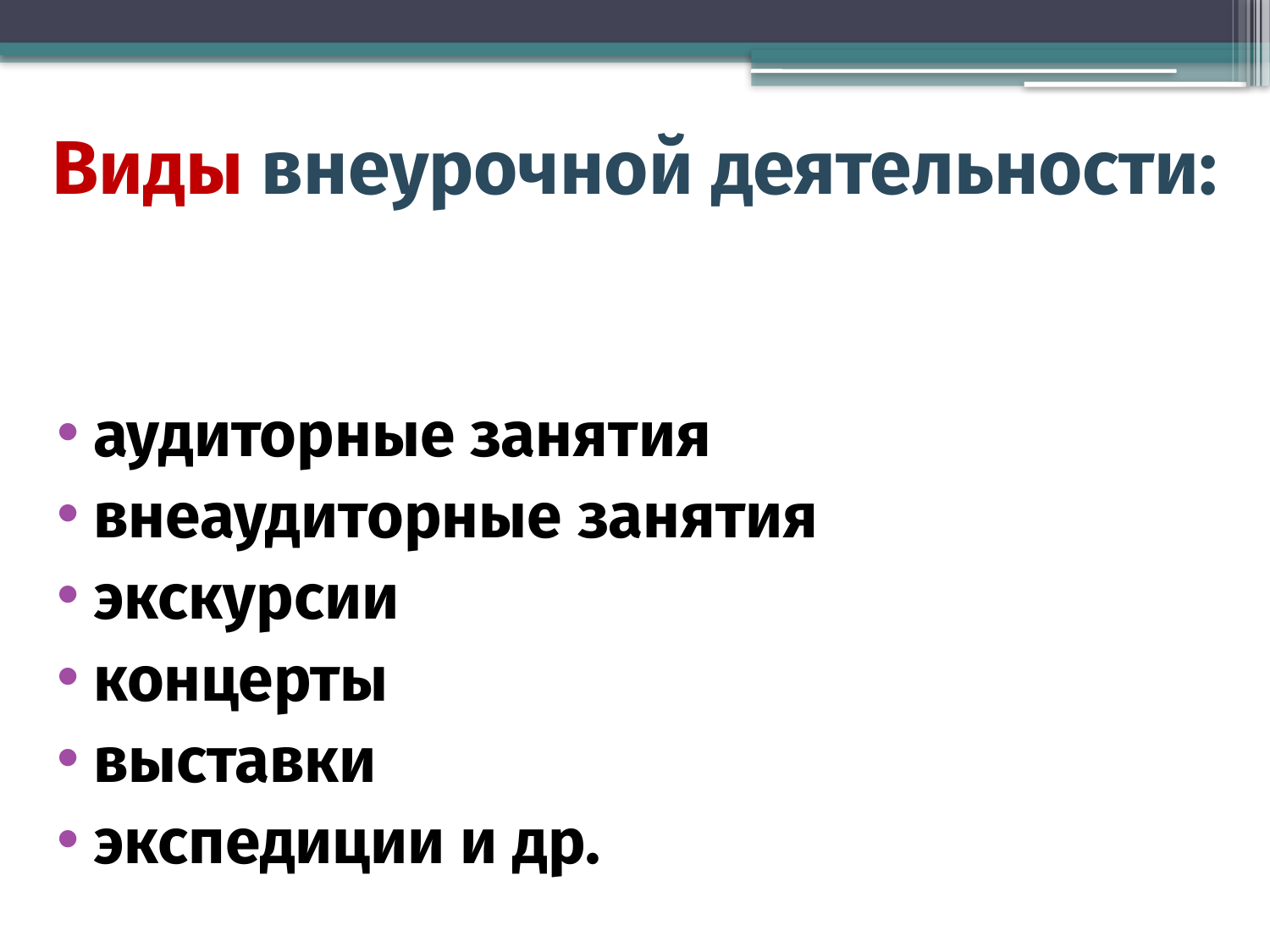

# Виды внеурочной деятельности:
аудиторные занятия
внеаудиторные занятия
экскурсии
концерты
выставки
экспедиции и др.